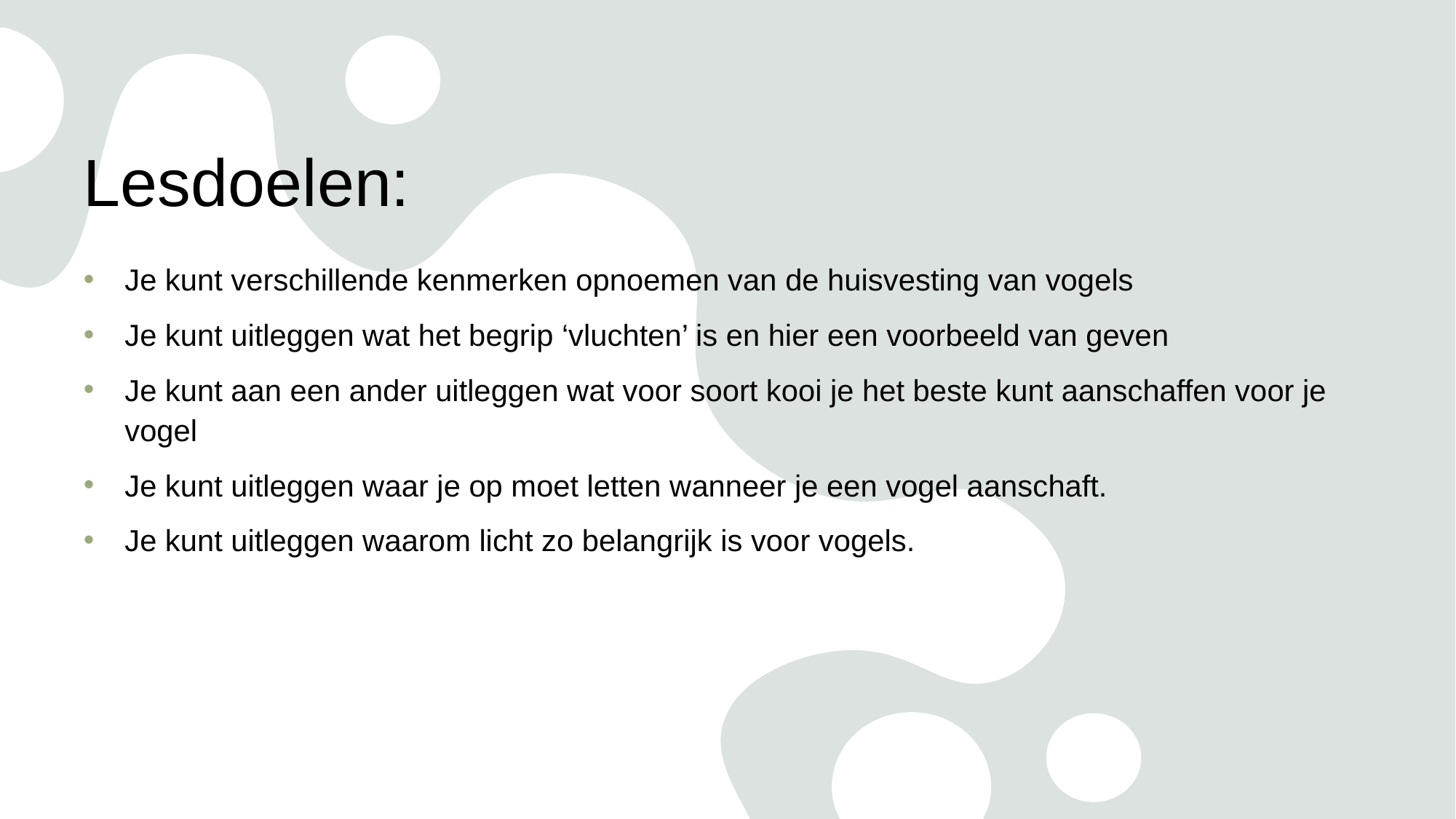

# Lesdoelen:
Je kunt verschillende kenmerken opnoemen van de huisvesting van vogels
Je kunt uitleggen wat het begrip ‘vluchten’ is en hier een voorbeeld van geven
Je kunt aan een ander uitleggen wat voor soort kooi je het beste kunt aanschaffen voor je vogel
Je kunt uitleggen waar je op moet letten wanneer je een vogel aanschaft.
Je kunt uitleggen waarom licht zo belangrijk is voor vogels.